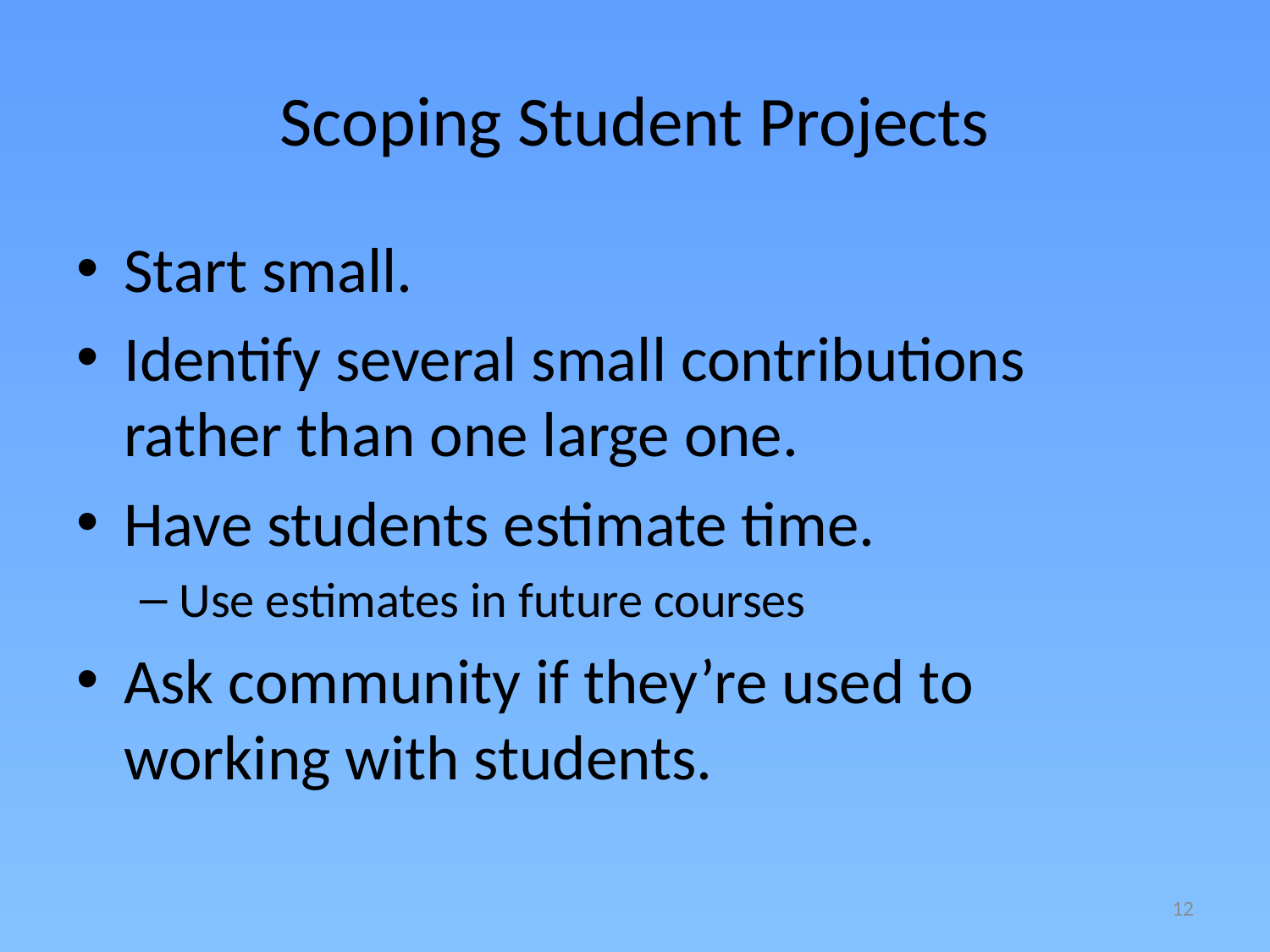

# Scoping Student Projects
Start small.
Identify several small contributions rather than one large one.
Have students estimate time.
Use estimates in future courses
Ask community if they’re used to working with students.
12